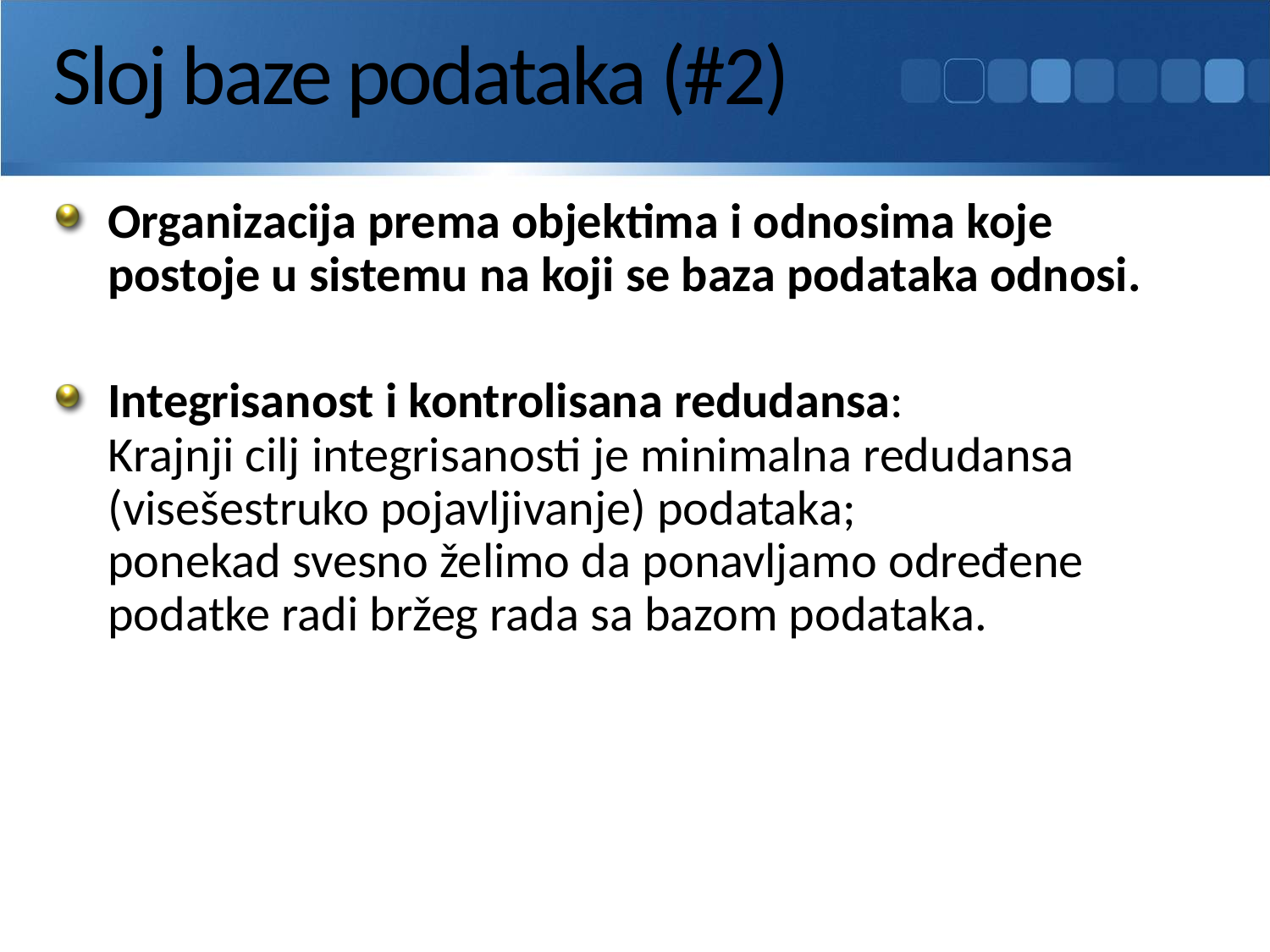

# Sloj baze podataka (#2)
Organizacija prema objektima i odnosima koje postoje u sistemu na koji se baza podataka odnosi.

Integrisanost i kontrolisana redudansa:
Krajnji cilj integrisanosti je minimalna redudansa (visešestruko pojavljivanje) podataka;
ponekad svesno želimo da ponavljamo određene podatke radi bržeg rada sa bazom podataka.